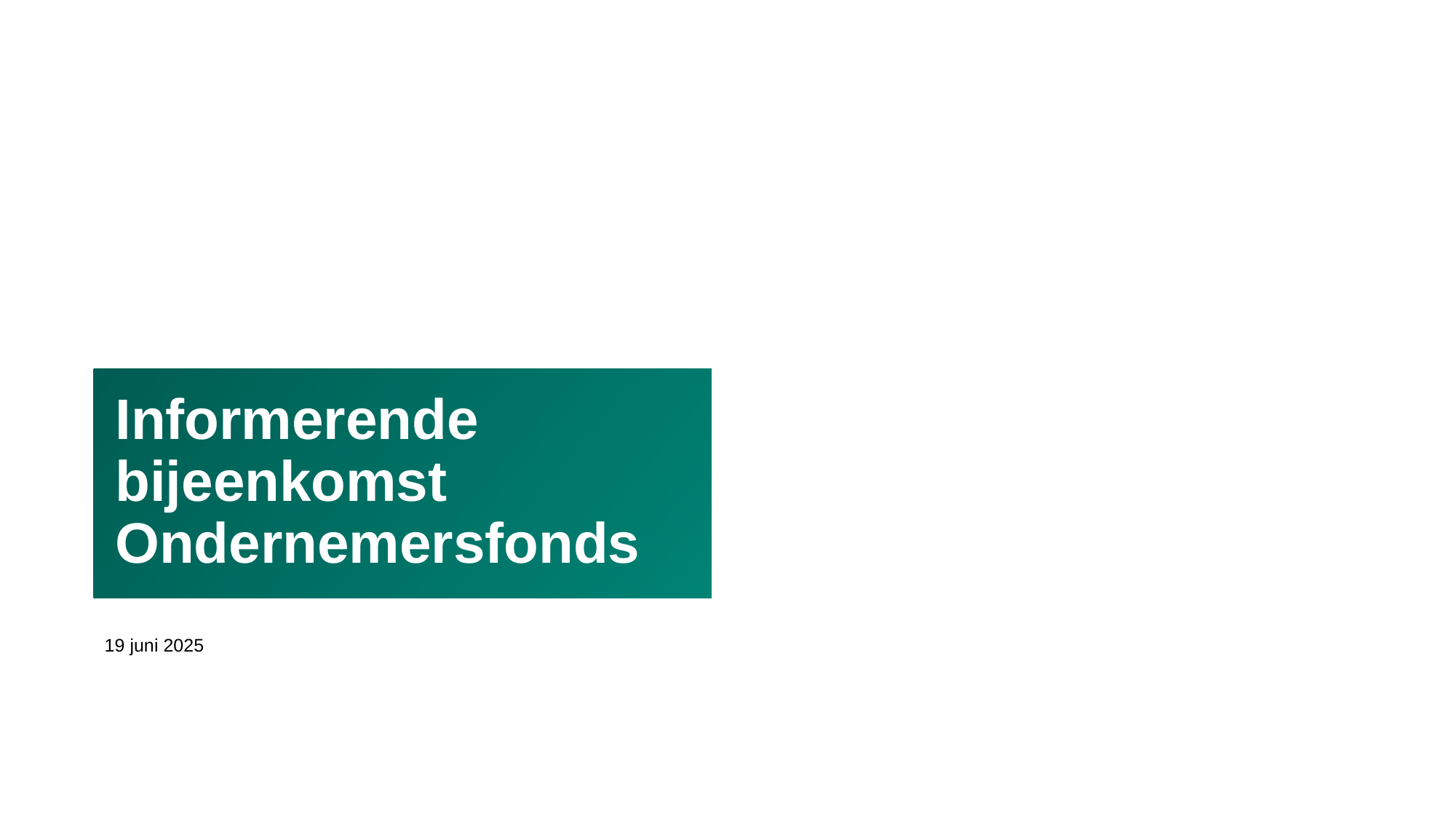

# Informerende bijeenkomst Ondernemersfonds

19 juni 2025